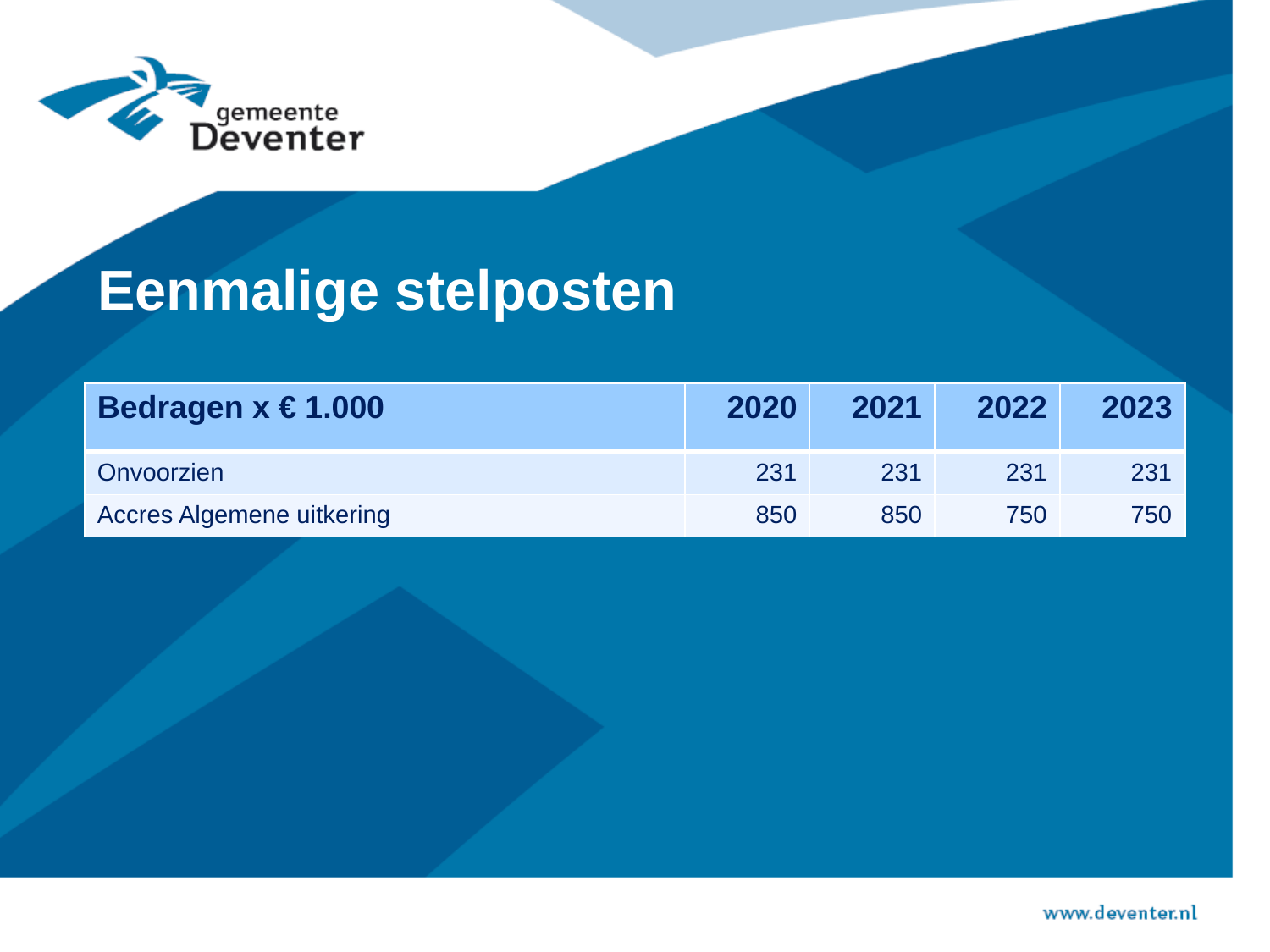

# Eenmalige stelposten

| Bedragen x € 1.000 | 2020 | 2021 | 2022 | 2023 |
| --- | --- | --- | --- | --- |
| Onvoorzien | 231 | 231 | 231 | 231 |
| Bedragen x € 1.000 | 2020 | 2021 | 2022 | 2023 |
| --- | --- | --- | --- | --- |
| Onvoorzien | 231 | 231 | 231 | 231 |
| Accres Algemene uitkering | 850 | 850 | 750 | 750 |
| Bedragen x € 1.000 | 2020 | 2021 | 2022 | 2023 |
| --- | --- | --- | --- | --- |
|  |  |  |  |  |
|  |  |  |  |  |